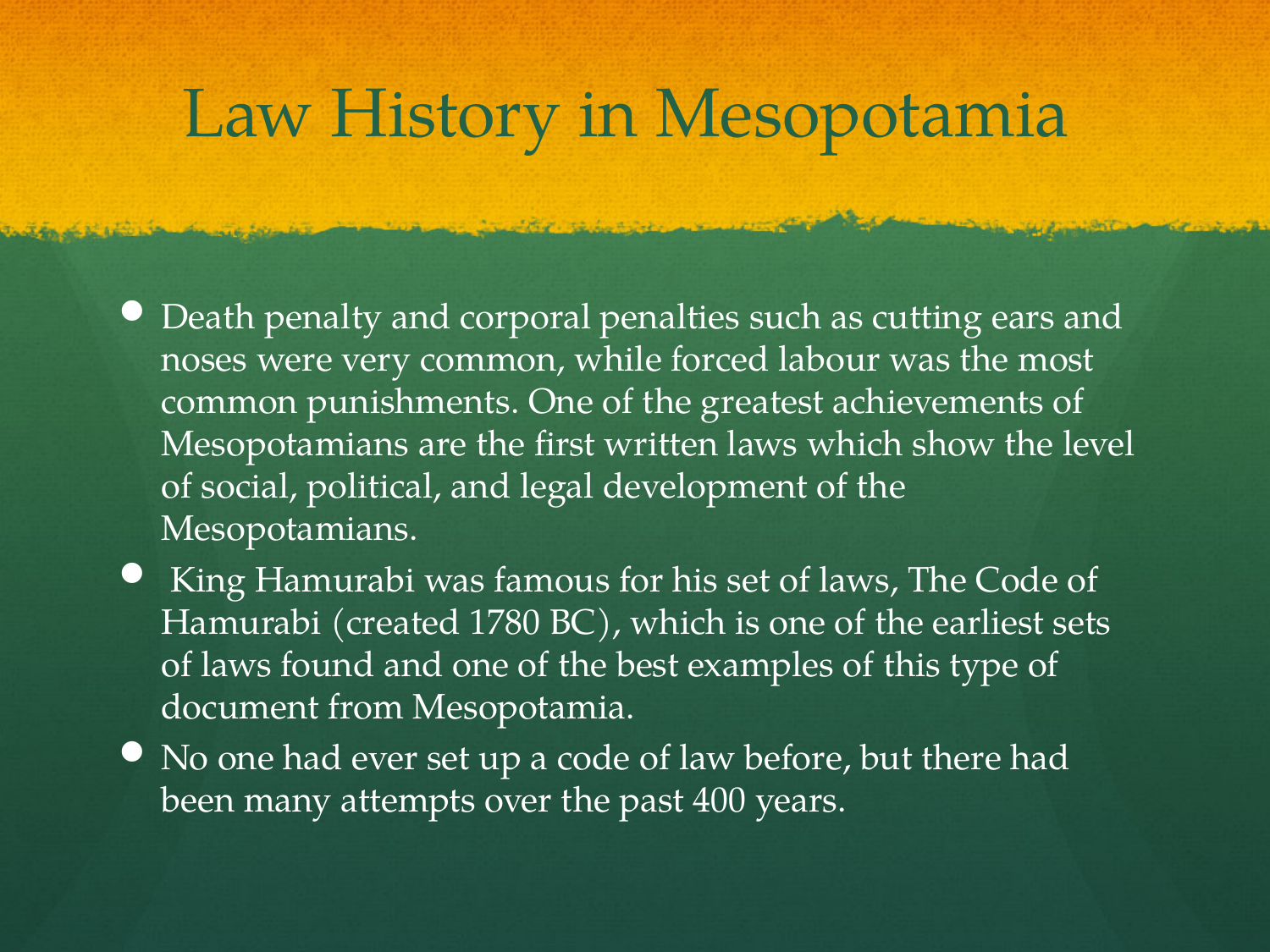

# Law History in Mesopotamia
Death penalty and corporal penalties such as cutting ears and noses were very common, while forced labour was the most common punishments. One of the greatest achievements of Mesopotamians are the first written laws which show the level of social, political, and legal development of the Mesopotamians.
 King Hamurabi was famous for his set of laws, The Code of Hamurabi (created 1780 BC), which is one of the earliest sets of laws found and one of the best examples of this type of document from Mesopotamia.
No one had ever set up a code of law before, but there had been many attempts over the past 400 years.